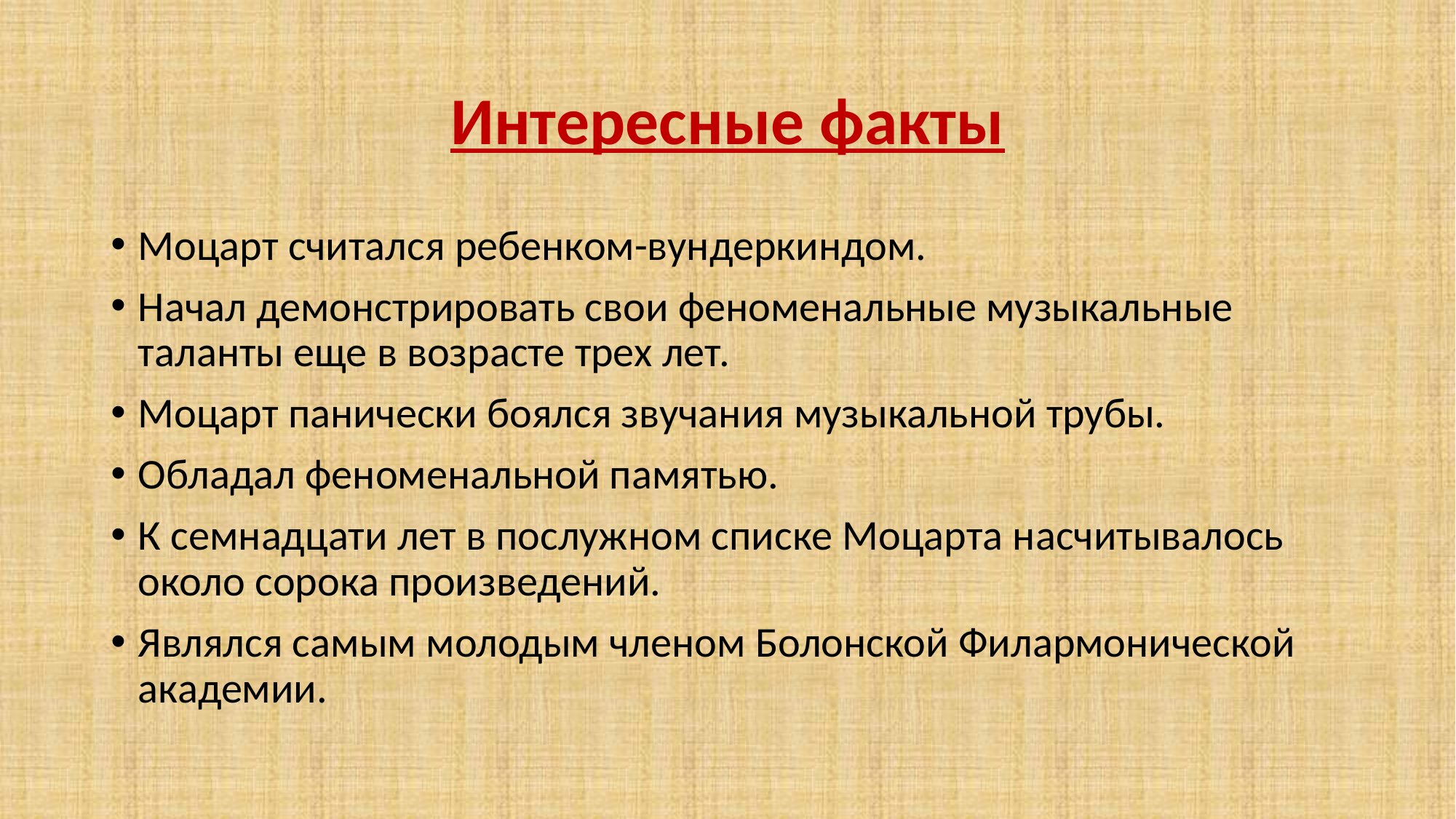

# Интересные факты
Моцарт считался ребенком-вундеркиндом.
Начал демонстрировать свои феноменальные музыкальные таланты еще в возрасте трех лет.
Моцарт панически боялся звучания музыкальной трубы.
Обладал феноменальной памятью.
К семнадцати лет в послужном списке Моцарта насчитывалось около сорока произведений.
Являлся самым молодым членом Болонской Филармонической академии.